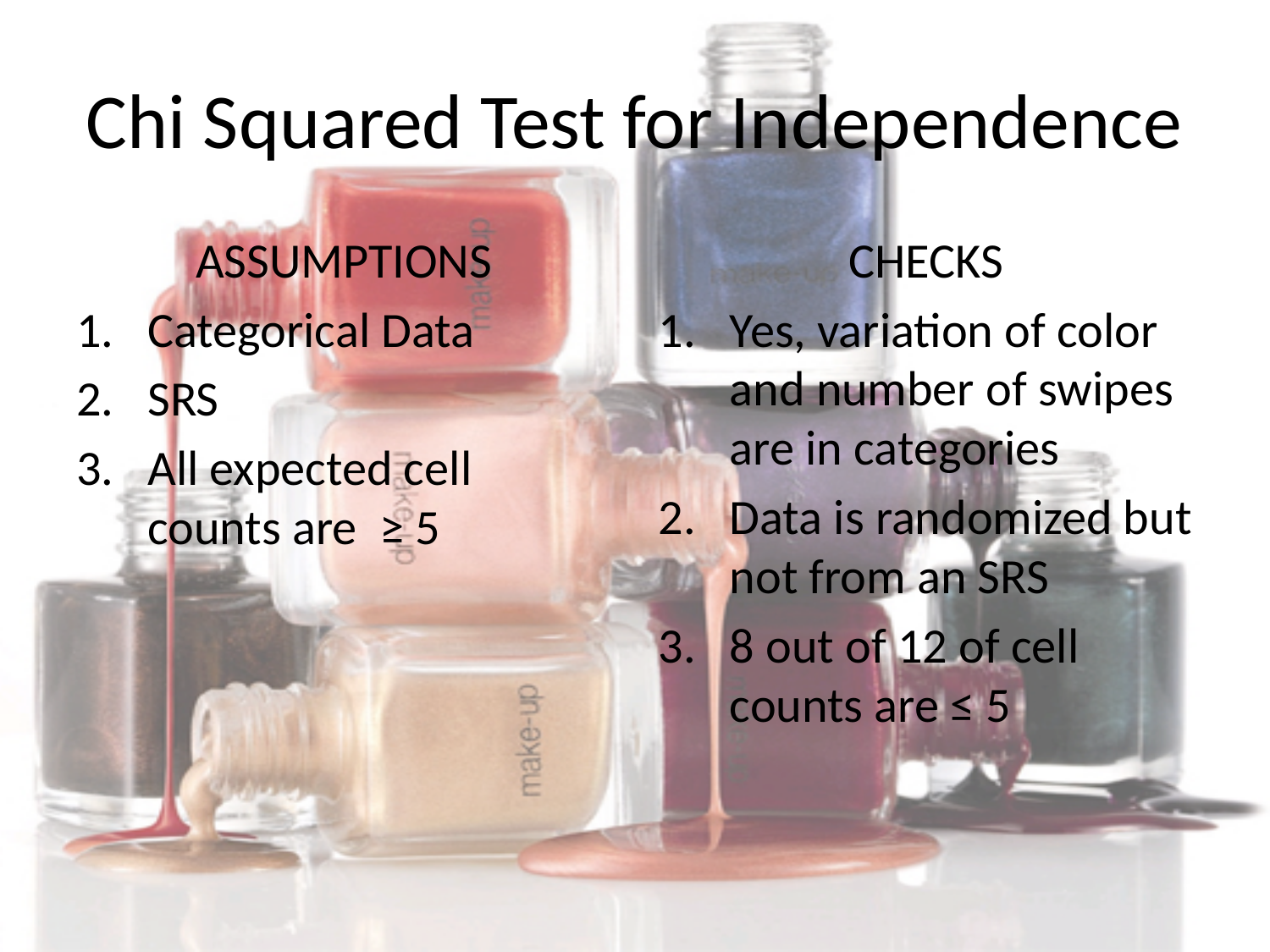

# Chi Squared Test for Independence
ASSUMPTIONS
Categorical Data
SRS
All expected cell counts are  ≥ 5
CHECKS
Yes, variation of color and number of swipes are in categories
Data is randomized but not from an SRS
8 out of 12 of cell counts are ≤ 5